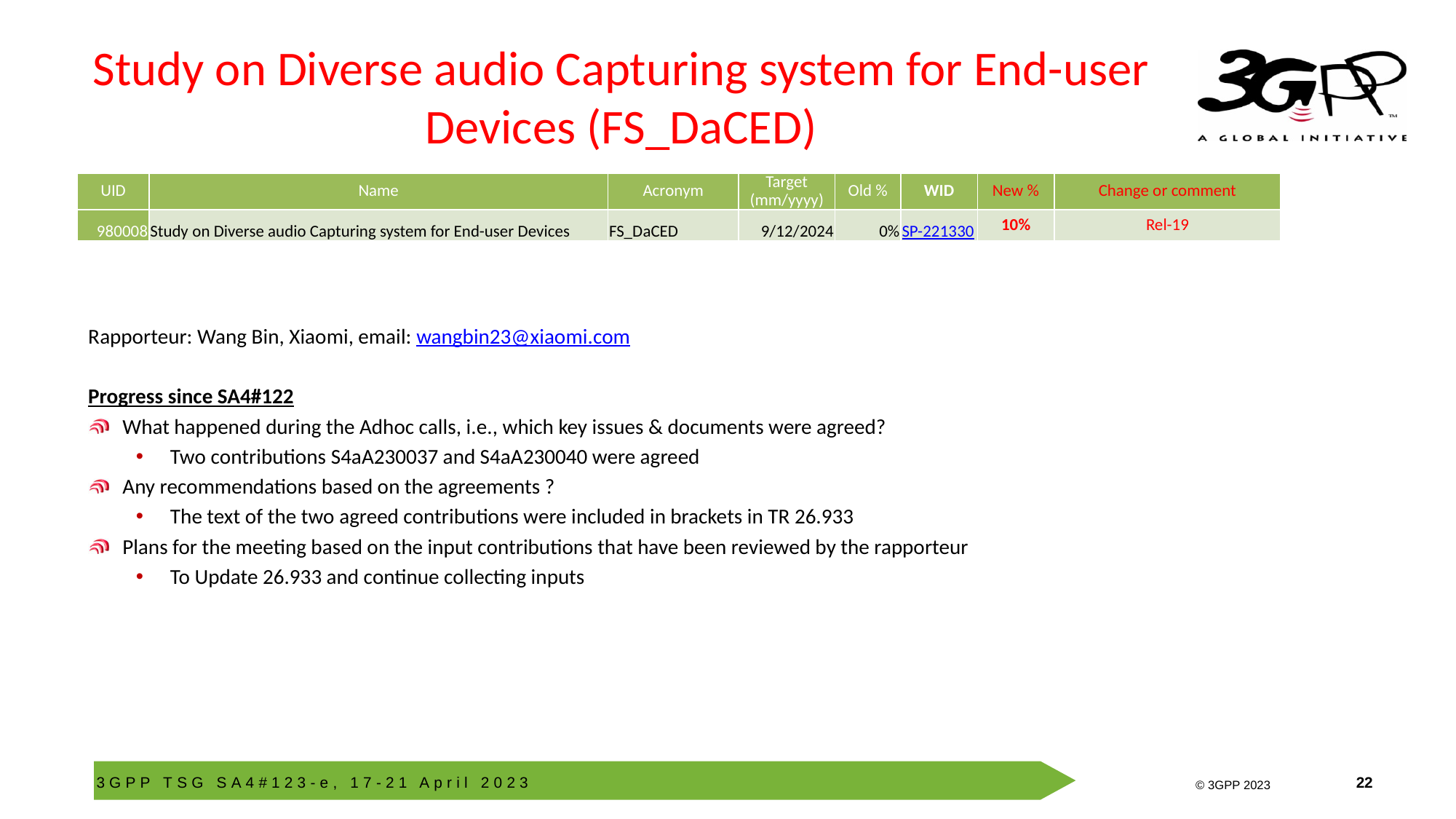

# Study on Diverse audio Capturing system for End-user Devices (FS_DaCED)
| UID | Name | Acronym | Target (mm/yyyy) | Old % | WID | New % | Change or comment |
| --- | --- | --- | --- | --- | --- | --- | --- |
| 980008 | Study on Diverse audio Capturing system for End-user Devices | FS\_DaCED | 9/12/2024 | 0% | SP-221330 | 10% | Rel-19 |
Rapporteur: Wang Bin, Xiaomi, email: wangbin23@xiaomi.com

Progress since SA4#122
What happened during the Adhoc calls, i.e., which key issues & documents were agreed?
Two contributions S4aA230037 and S4aA230040 were agreed
Any recommendations based on the agreements ?
The text of the two agreed contributions were included in brackets in TR 26.933
Plans for the meeting based on the input contributions that have been reviewed by the rapporteur
To Update 26.933 and continue collecting inputs